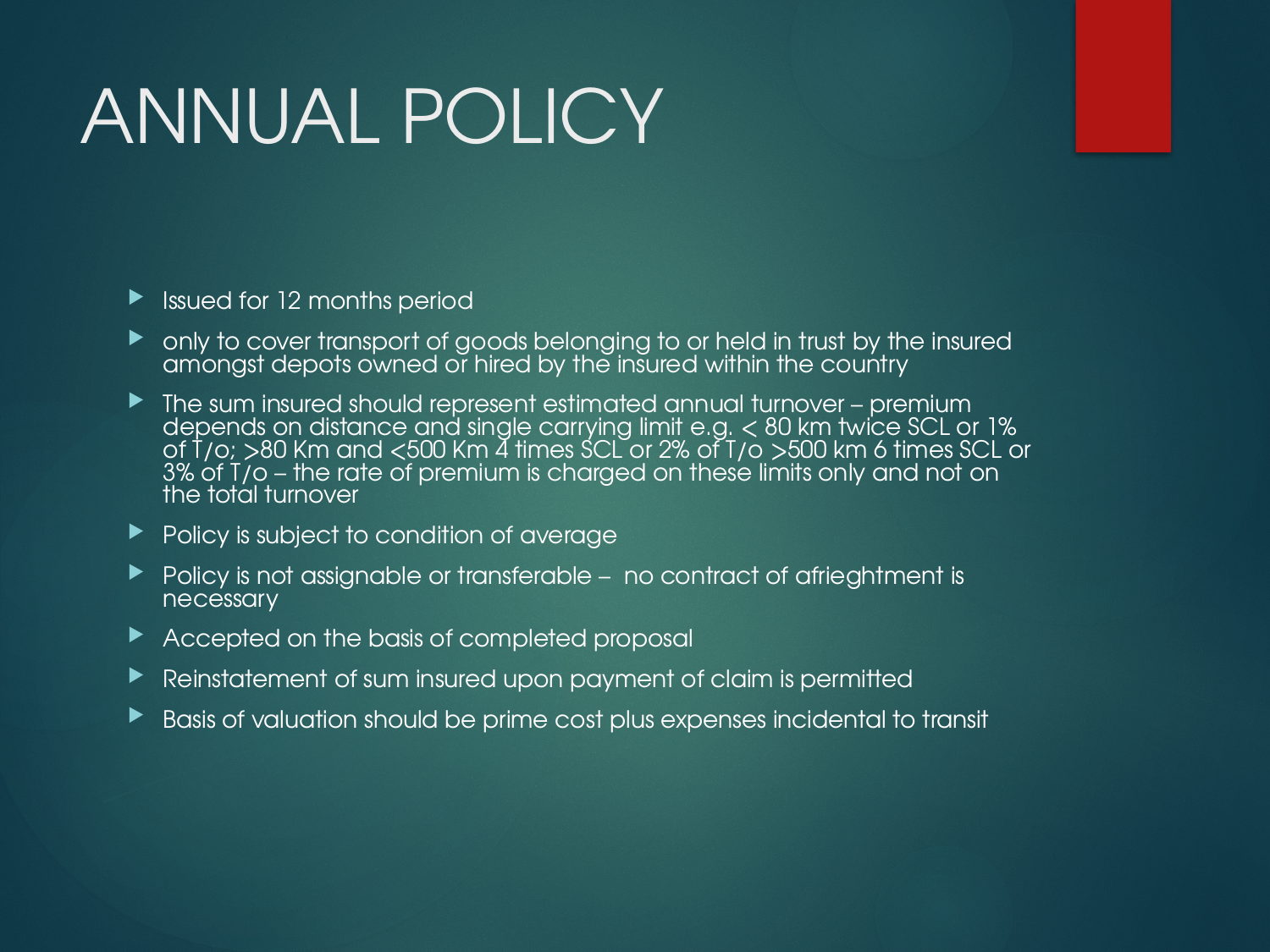

# ANNUAL POLICY
Issued for 12 months period
only to cover transport of goods belonging to or held in trust by the insured amongst depots owned or hired by the insured within the country
The sum insured should represent estimated annual turnover – premium depends on distance and single carrying limit e.g. < 80 km twice SCL or 1% of T/o; >80 Km and <500 Km 4 times SCL or 2% of T/o >500 km 6 times SCL or 3% of T/o – the rate of premium is charged on these limits only and not on the total turnover
Policy is subject to condition of average
Policy is not assignable or transferable –  no contract of afrieghtment is necessary
Accepted on the basis of completed proposal
Reinstatement of sum insured upon payment of claim is permitted
Basis of valuation should be prime cost plus expenses incidental to transit